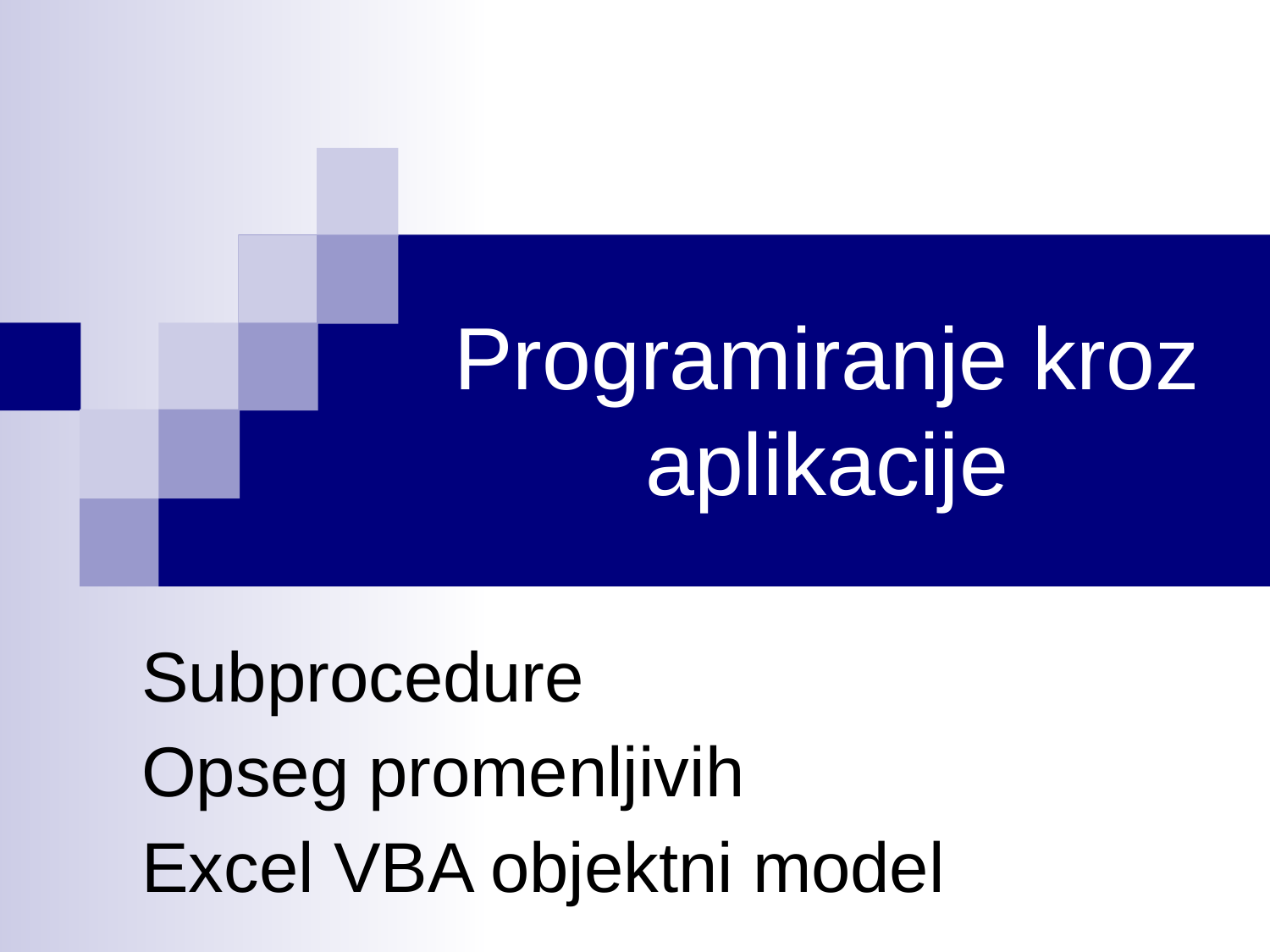

# Programiranje kroz aplikacije
Subprocedure
Opseg promenljivih
Excel VBA objektni model